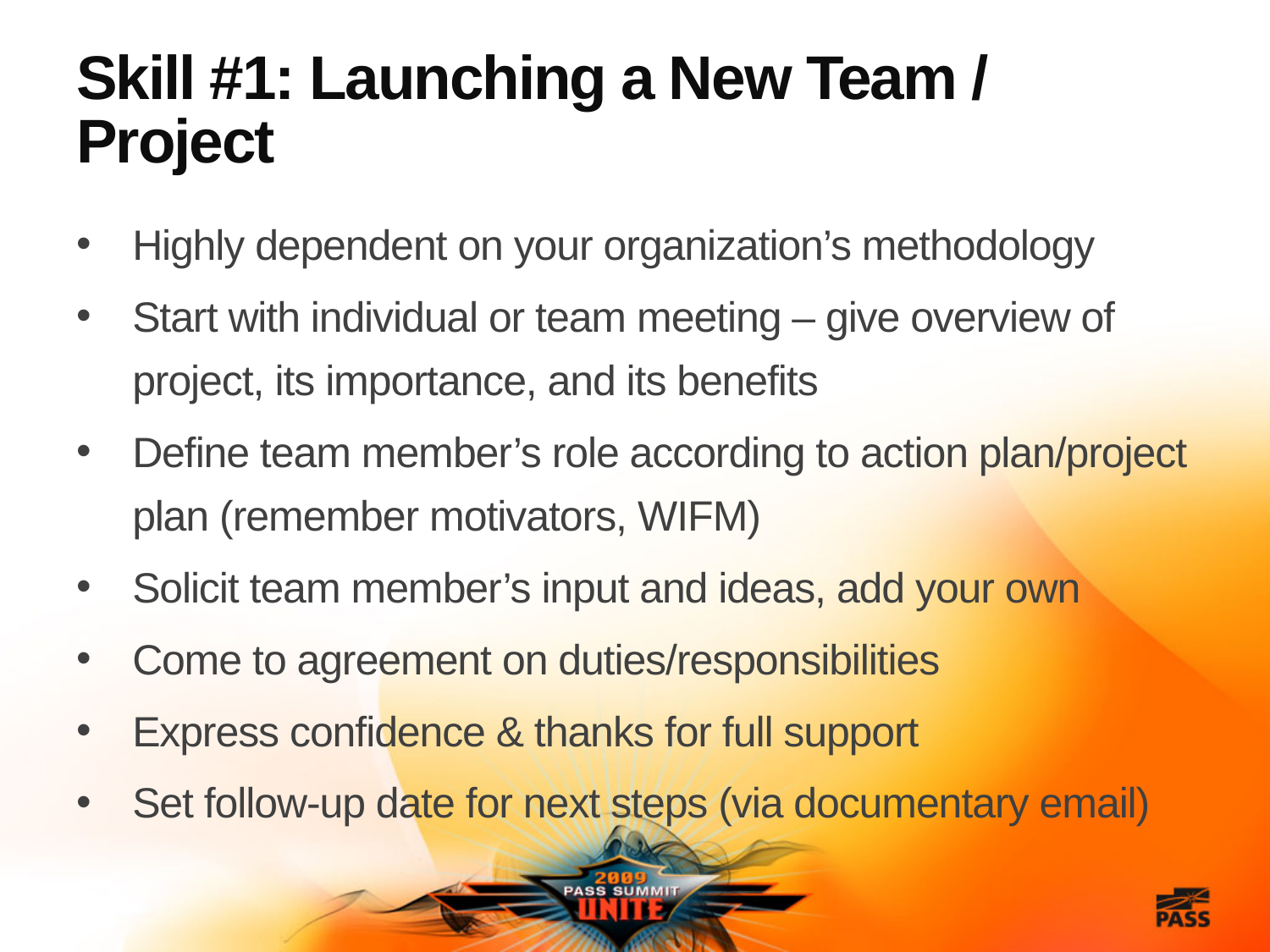

# Skill #1: Launching a New Team / Project
Highly dependent on your organization’s methodology
Start with individual or team meeting – give overview of project, its importance, and its benefits
Define team member’s role according to action plan/project plan (remember motivators, WIFM)
Solicit team member’s input and ideas, add your own
Come to agreement on duties/responsibilities
Express confidence & thanks for full support
Set follow-up date for next steps (via documentary email)